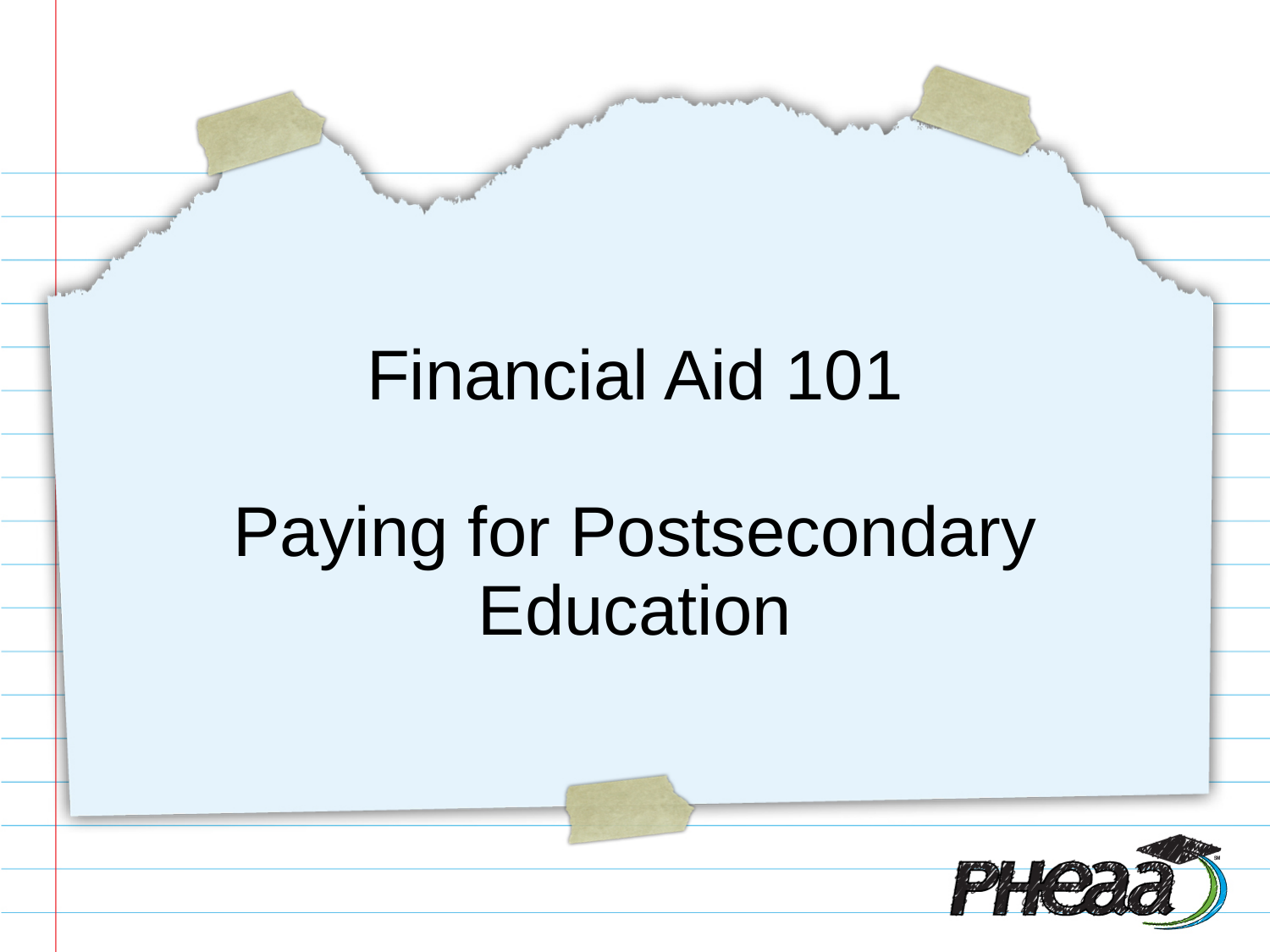

# Financial Aid 101
Paying for Postsecondary Education